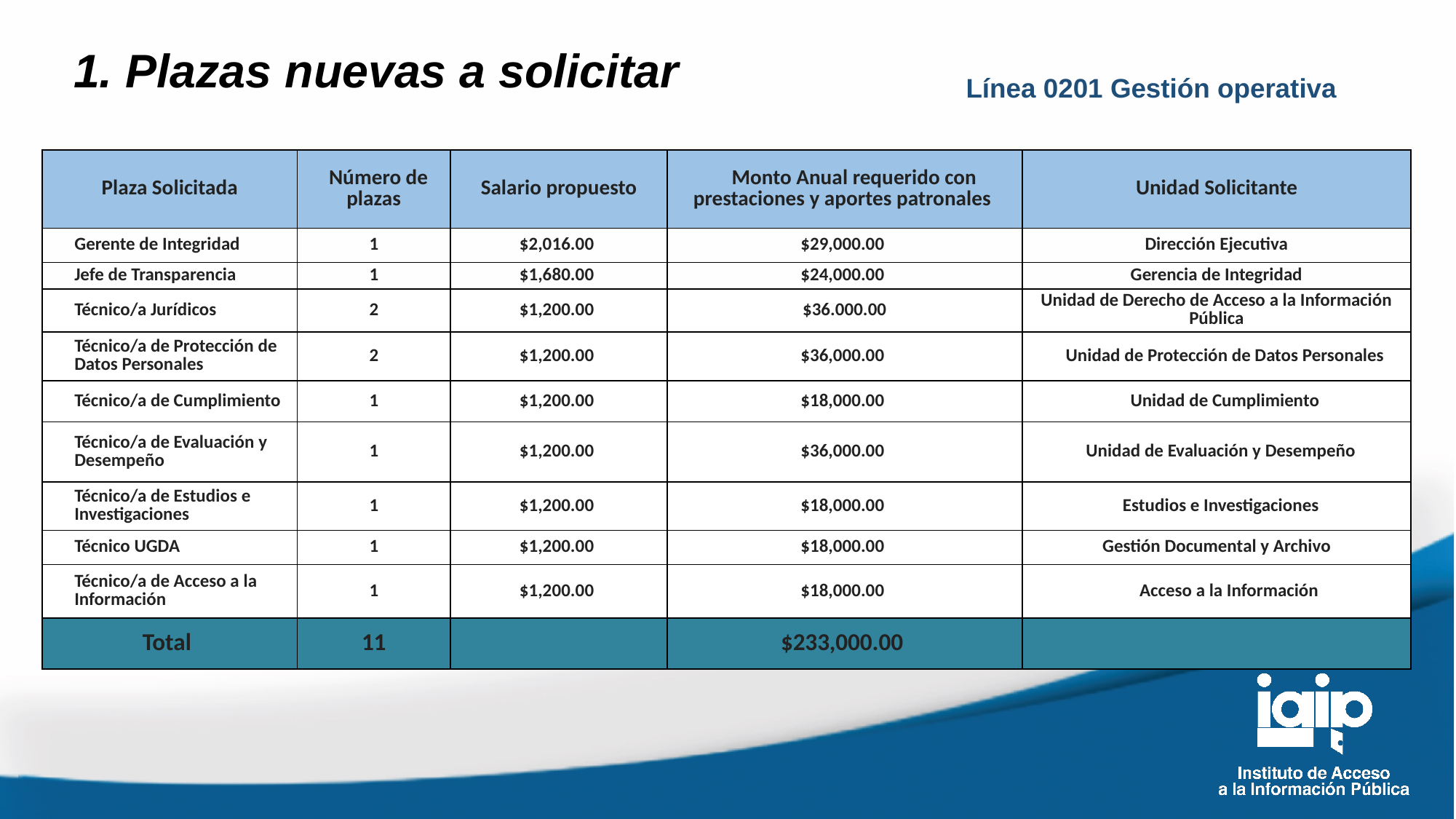

# Línea 0201 Gestión operativa
1. Plazas nuevas a solicitar
| Plaza Solicitada | Número de plazas | Salario propuesto | Monto Anual requerido con prestaciones y aportes patronales | Unidad Solicitante |
| --- | --- | --- | --- | --- |
| Gerente de Integridad | 1 | $2,016.00 | $29,000.00 | Dirección Ejecutiva |
| Jefe de Transparencia | 1 | $1,680.00 | $24,000.00 | Gerencia de Integridad |
| Técnico/a Jurídicos | 2 | $1,200.00 | $36.000.00 | Unidad de Derecho de Acceso a la Información Pública |
| Técnico/a de Protección de Datos Personales | 2 | $1,200.00 | $36,000.00 | Unidad de Protección de Datos Personales |
| Técnico/a de Cumplimiento | 1 | $1,200.00 | $18,000.00 | Unidad de Cumplimiento |
| Técnico/a de Evaluación y Desempeño | 1 | $1,200.00 | $36,000.00 | Unidad de Evaluación y Desempeño |
| Técnico/a de Estudios e Investigaciones | 1 | $1,200.00 | $18,000.00 | Estudios e Investigaciones |
| Técnico UGDA | 1 | $1,200.00 | $18,000.00 | Gestión Documental y Archivo |
| Técnico/a de Acceso a la Información | 1 | $1,200.00 | $18,000.00 | Acceso a la Información |
| Total | 11 |  | $233,000.00 |  |